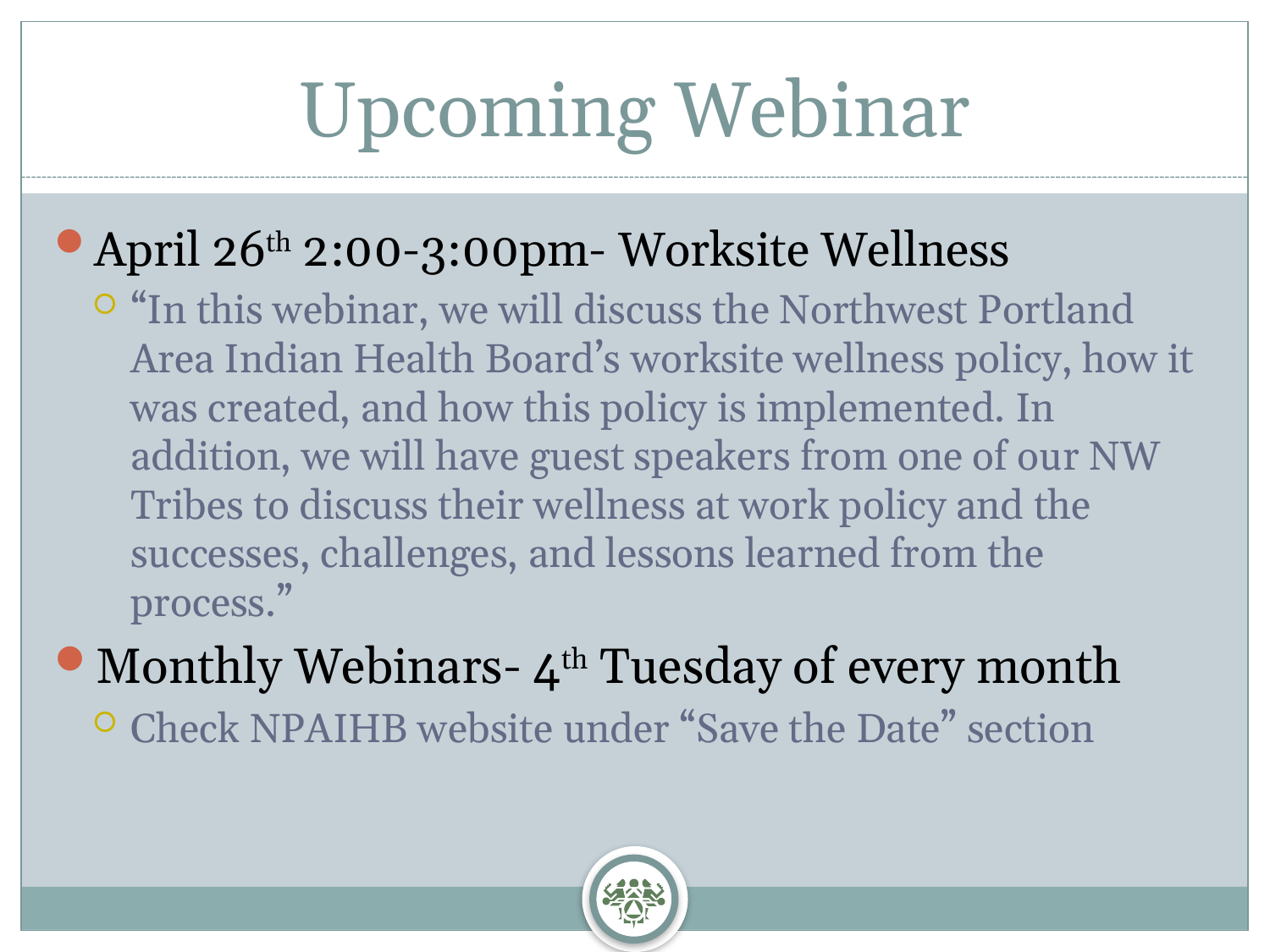

# Upcoming Webinar
April 26th 2:00-3:00pm- Worksite Wellness
“In this webinar, we will discuss the Northwest Portland Area Indian Health Board’s worksite wellness policy, how it was created, and how this policy is implemented. In addition, we will have guest speakers from one of our NW Tribes to discuss their wellness at work policy and the successes, challenges, and lessons learned from the process.”
Monthly Webinars- 4th Tuesday of every month
Check NPAIHB website under “Save the Date” section